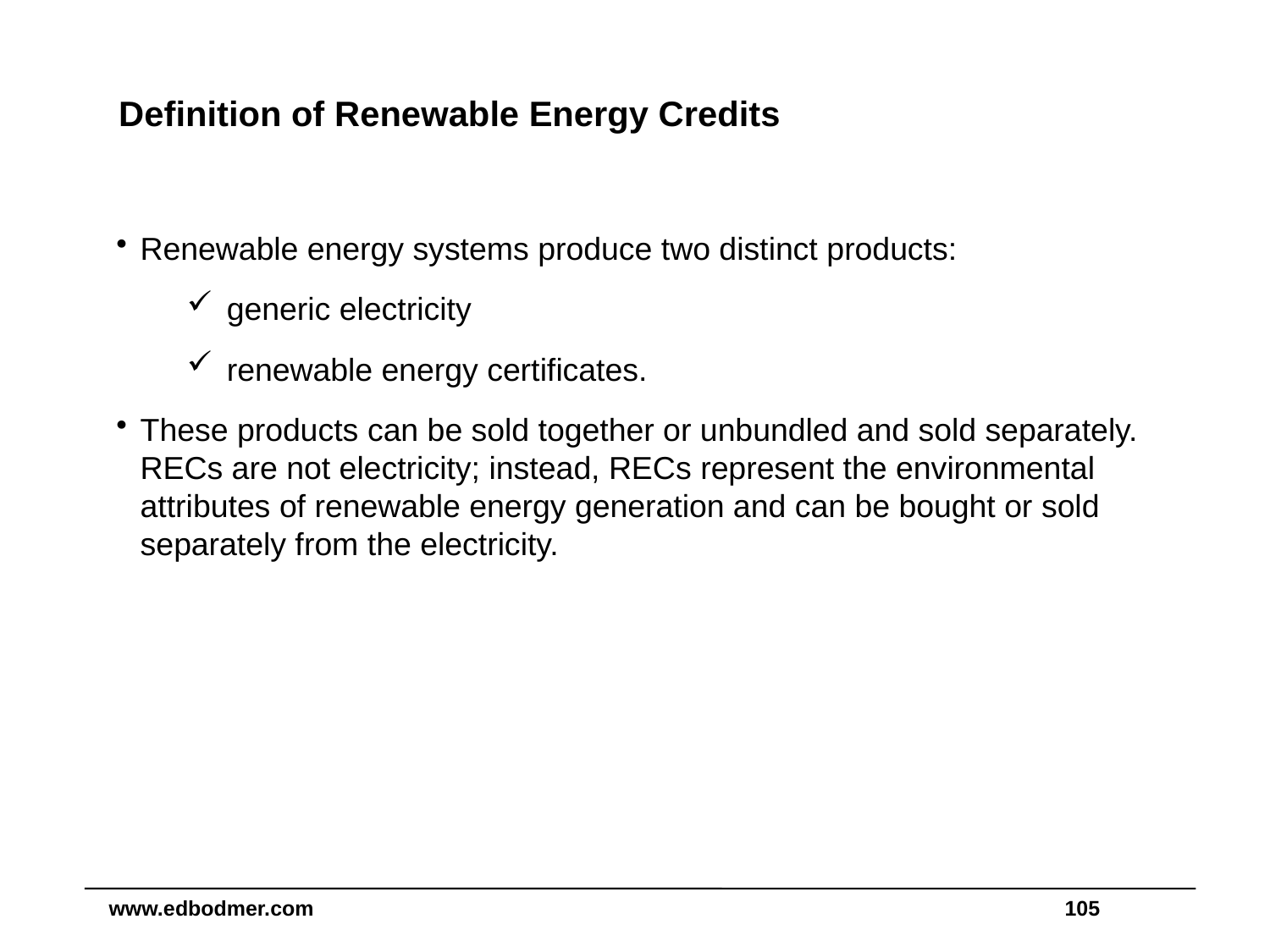

# Definition of Renewable Energy Credits
Renewable energy systems produce two distinct products:
generic electricity
renewable energy certificates.
These products can be sold together or unbundled and sold separately. RECs are not electricity; instead, RECs represent the environmental attributes of renewable energy generation and can be bought or sold separately from the electricity.